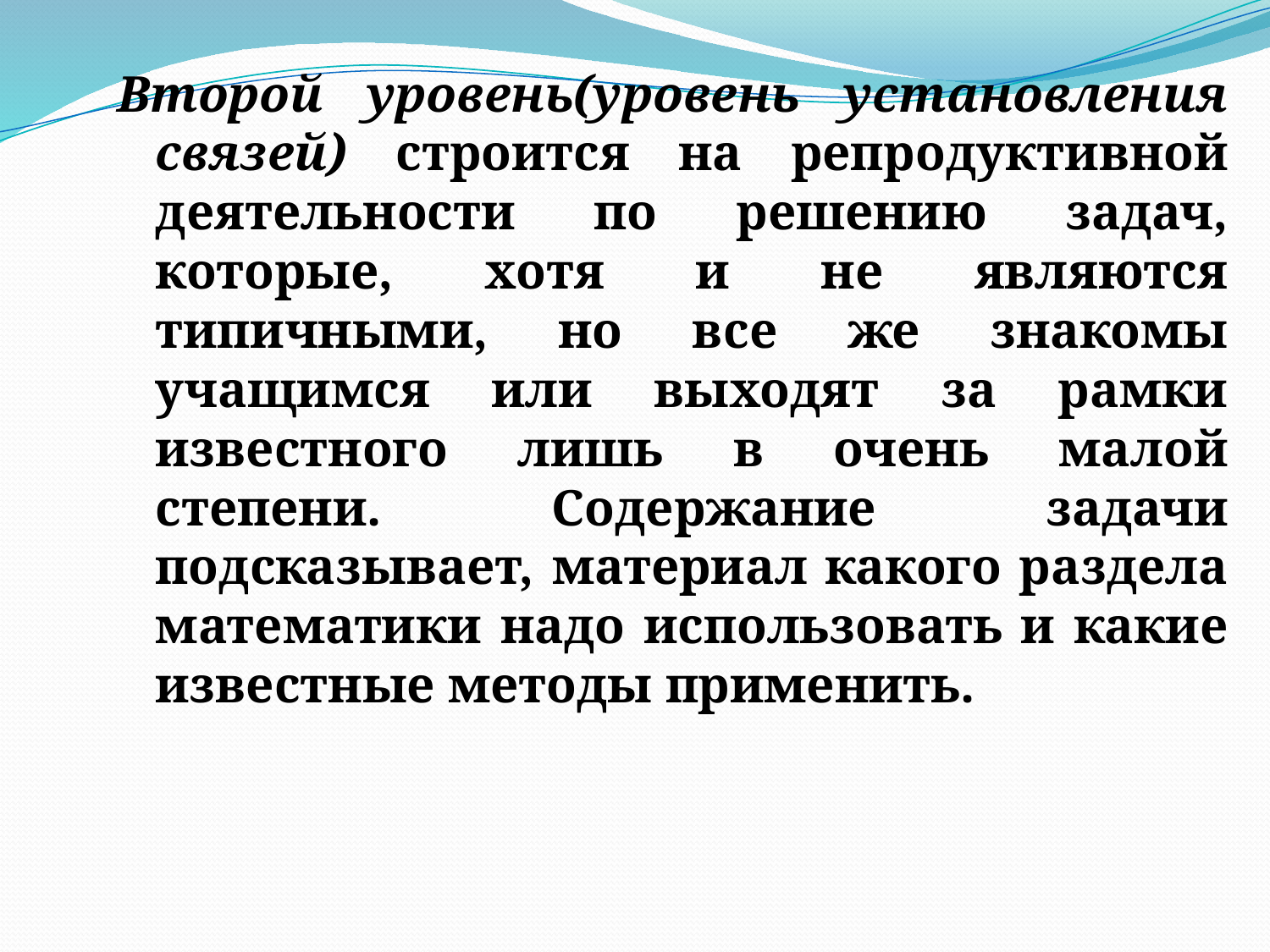

Второй уровень(уровень установления связей) строится на репродуктивной деятельности по решению задач, которые, хотя и не являются типичными, но все же знакомы учащимся или выходят за рамки известного лишь в очень малой степени. Содержание задачи подсказывает, материал какого раздела математики надо использовать и какие известные методы применить.

#